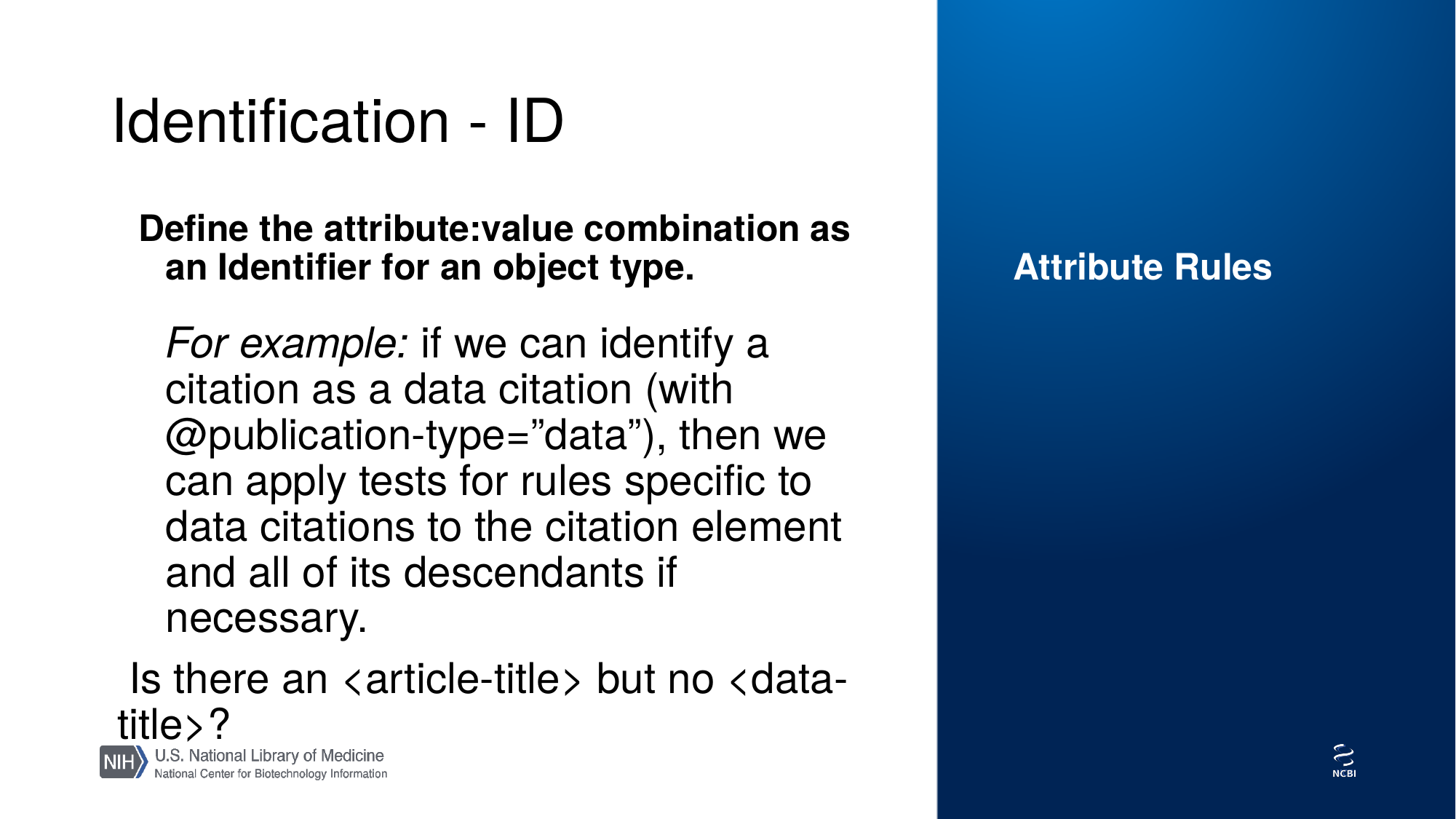

# Identification - ID
Define the attribute:value combination as an Identifier for an object type.
Attribute Rules

For example: if we can identify a citation as a data citation (with @publication-type=”data”), then we can apply tests for rules specific to data citations to the citation element and all of its descendants if necessary.
 Is there an <article-title> but no <data-title>?